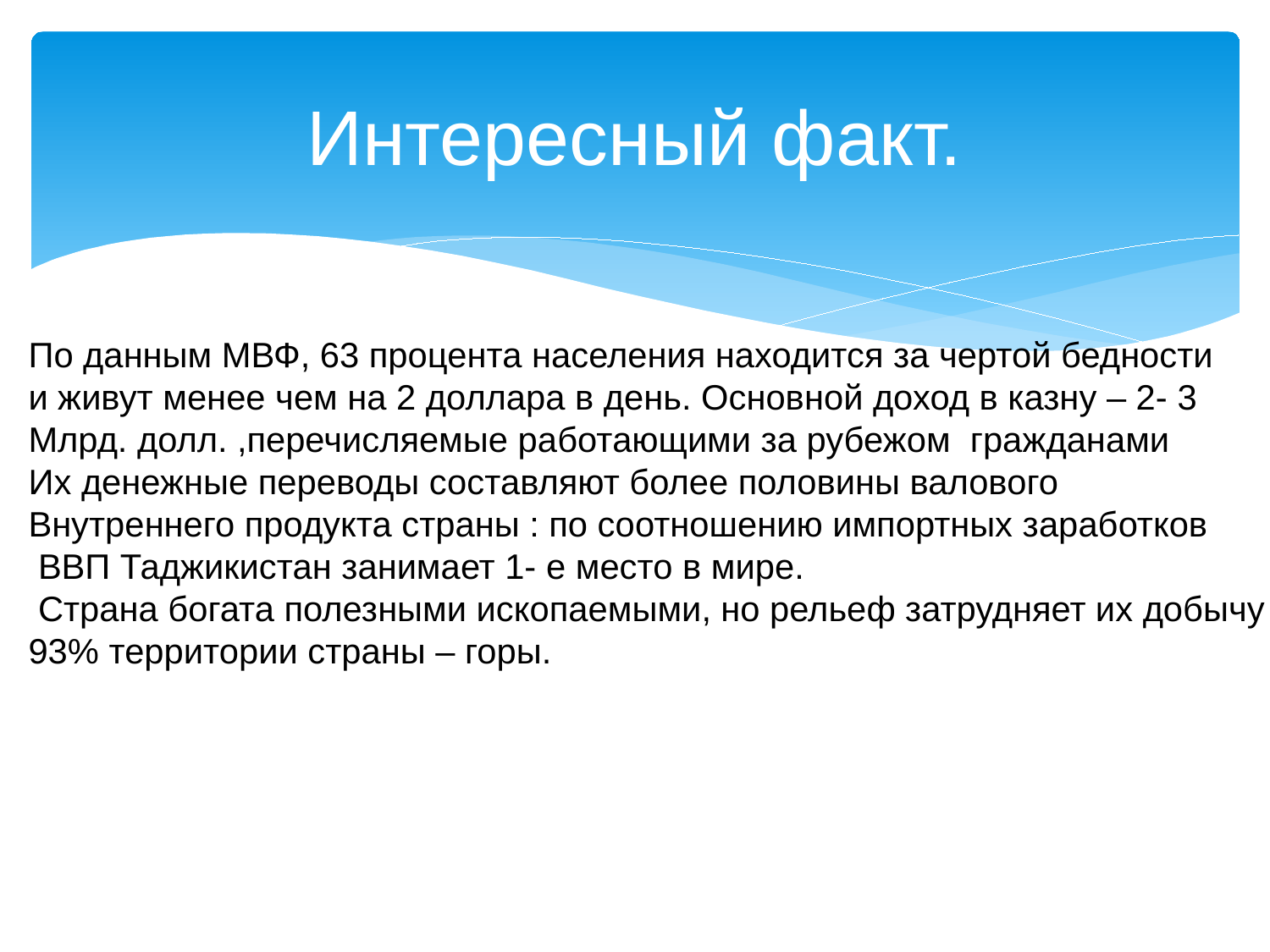

# Интересный факт.
По данным МВФ, 63 процента населения находится за чертой бедности
и живут менее чем на 2 доллара в день. Основной доход в казну – 2- 3
Млрд. долл. ,перечисляемые работающими за рубежом  гражданами
Их денежные переводы составляют более половины валового
Внутреннего продукта страны : по соотношению импортных заработков
 ВВП Таджикистан занимает 1- е место в мире.
 Страна богата полезными ископаемыми, но рельеф затрудняет их добычу :
93% территории страны – горы.